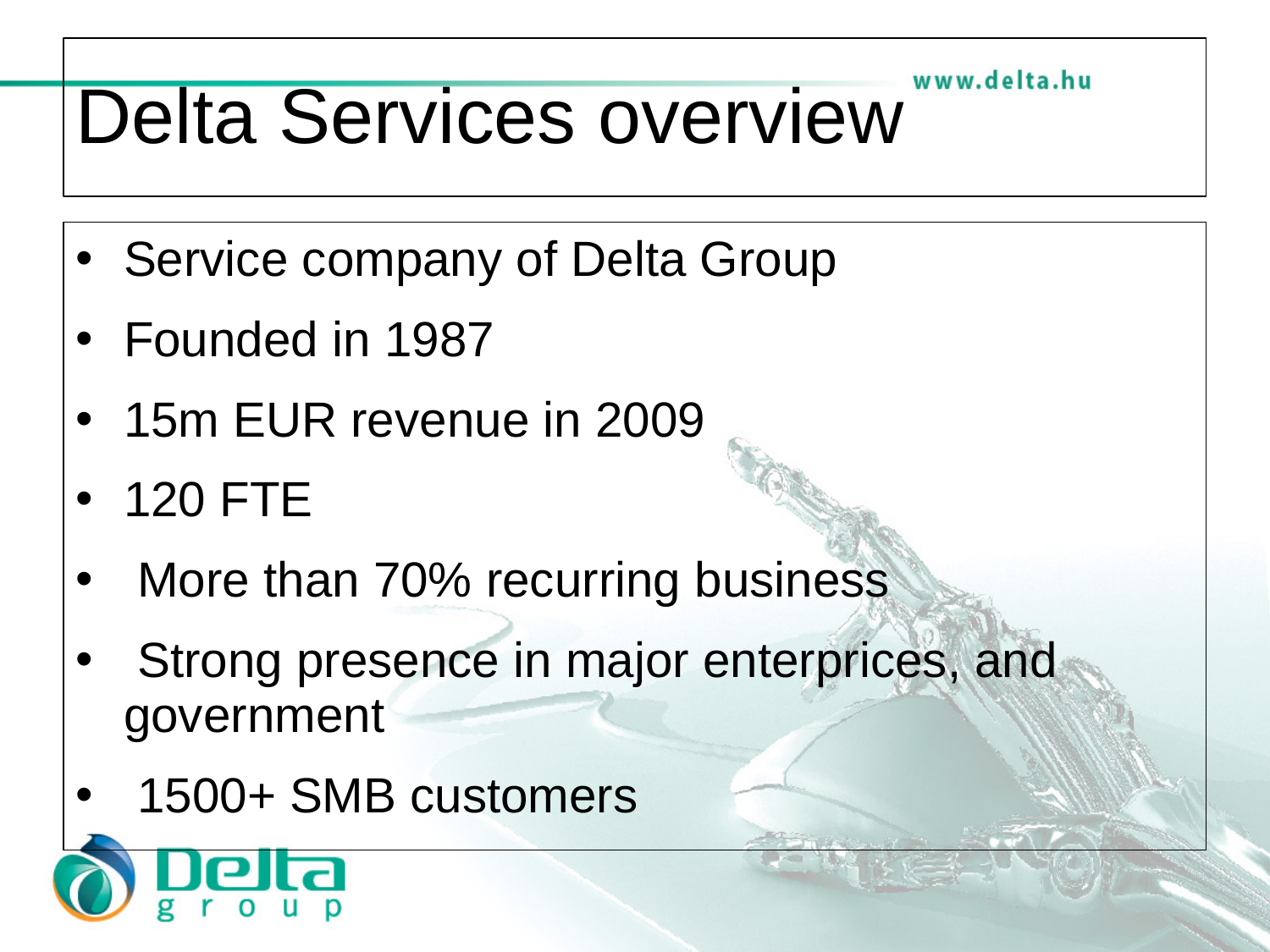

# Delta Services overview
Service company of Delta Group
Founded in 1987
15m EUR revenue in 2009
120 FTE
 More than 70% recurring business
 Strong presence in major enterprices, and     government
 1500+ SMB customers